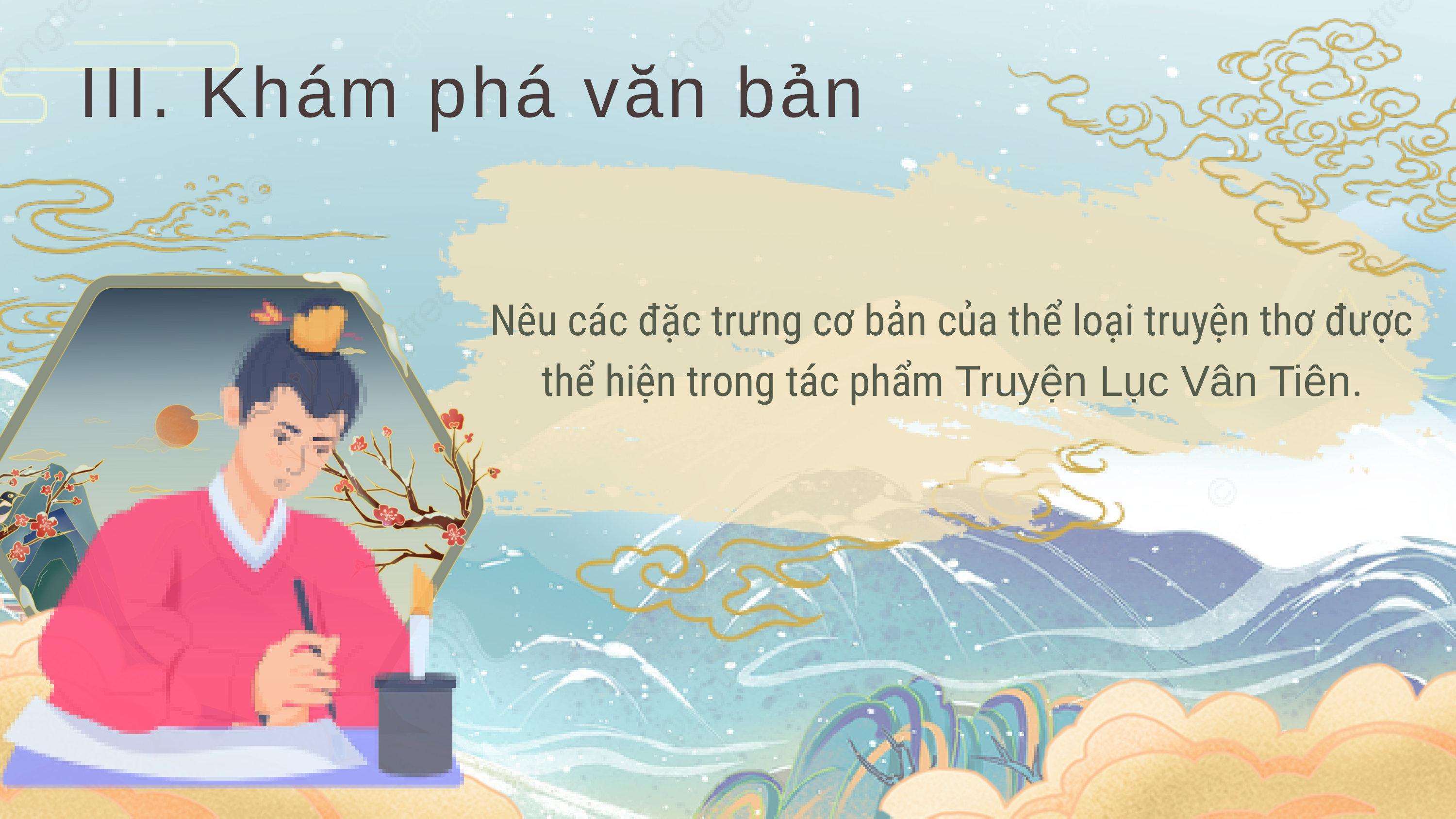

III. Khám phá văn bản

Nêu các đặc trưng cơ bản của thể loại truyện thơ được thể hiện trong tác phẩm Truyện Lục Vân Tiên.